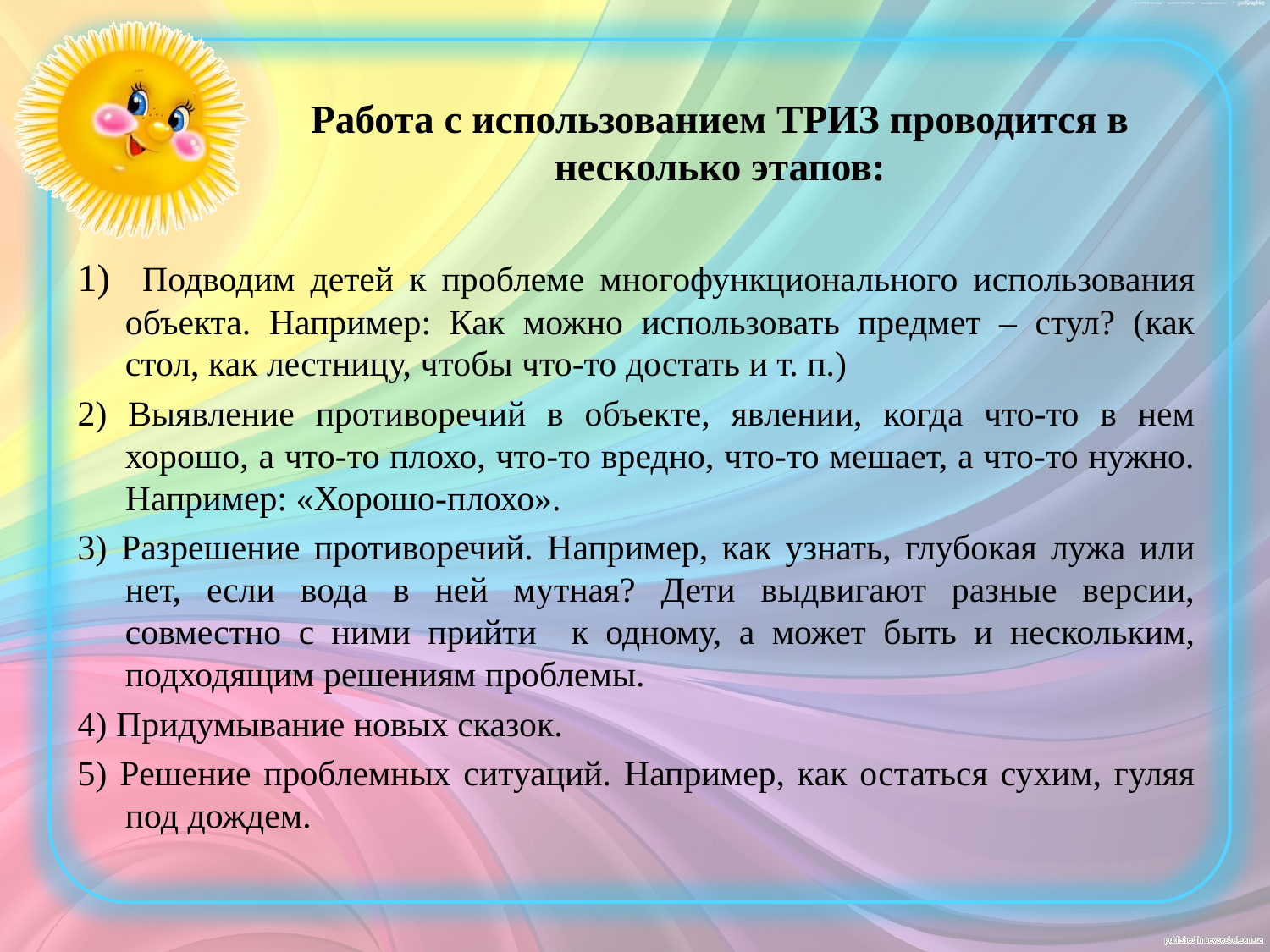

# Работа с использованием ТРИЗ проводится в несколько этапов:
1)  Подводим детей к проблеме многофункционального использования объекта. Например: Как можно использовать предмет – стул? (как стол, как лестницу, чтобы что-то достать и т. п.)
2) Выявление противоречий в объекте, явлении, когда что-то в нем хорошо, а что-то плохо, что-то вредно, что-то мешает, а что-то нужно. Например: «Хорошо-плохо».
3) Разрешение противоречий. Например, как узнать, глубокая лужа или нет, если вода в ней мутная? Дети выдвигают разные версии, совместно с ними прийти  к одному, а может быть и нескольким, подходящим решениям проблемы.
4) Придумывание новых сказок.
5) Решение проблемных ситуаций. Например, как остаться сухим, гуляя под дождем.